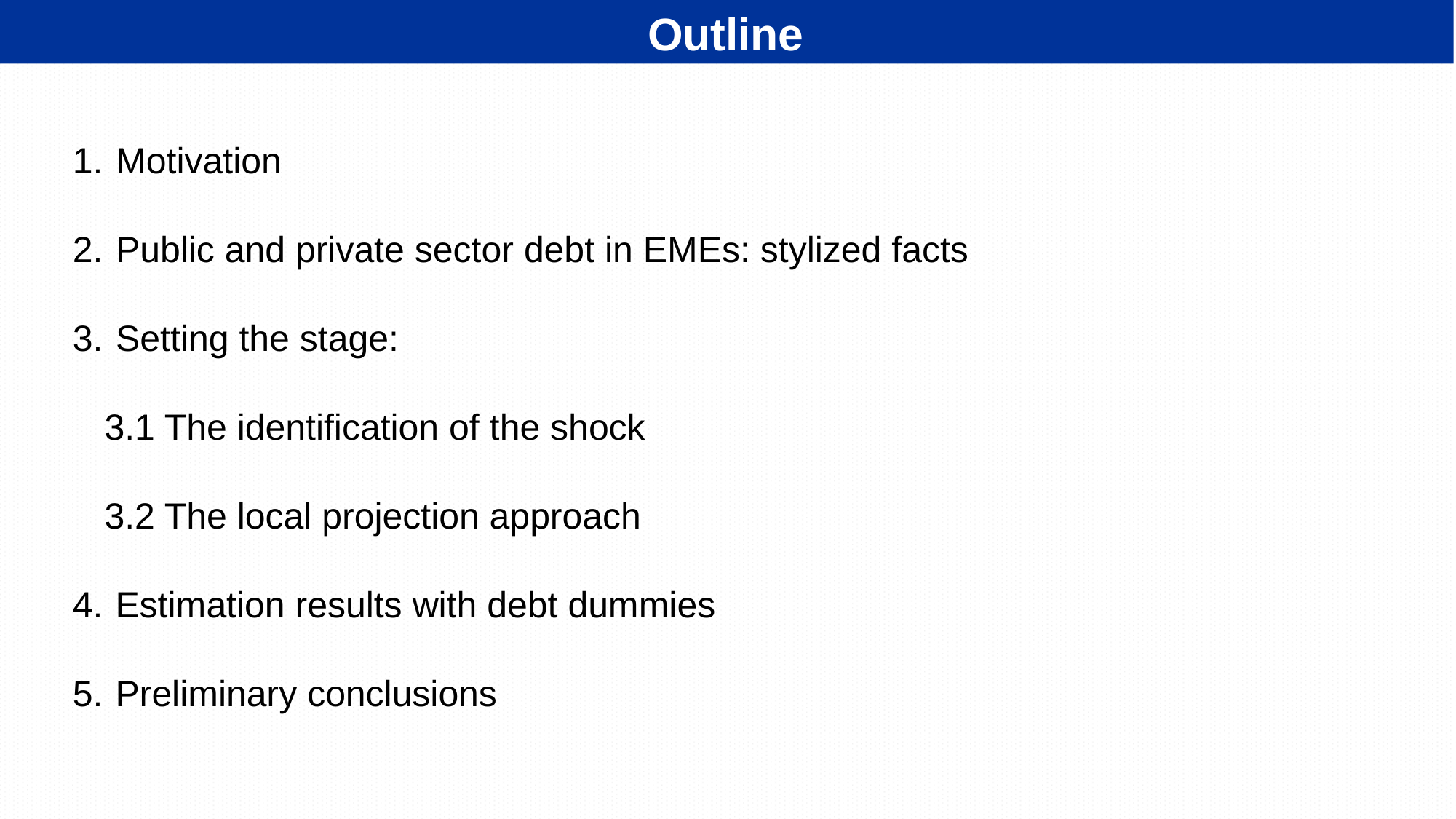

Outline

Motivation
Public and private sector debt in EMEs: stylized facts
Setting the stage:
	3.1 The identification of the shock
	3.2 The local projection approach
Estimation results with debt dummies
Preliminary conclusions